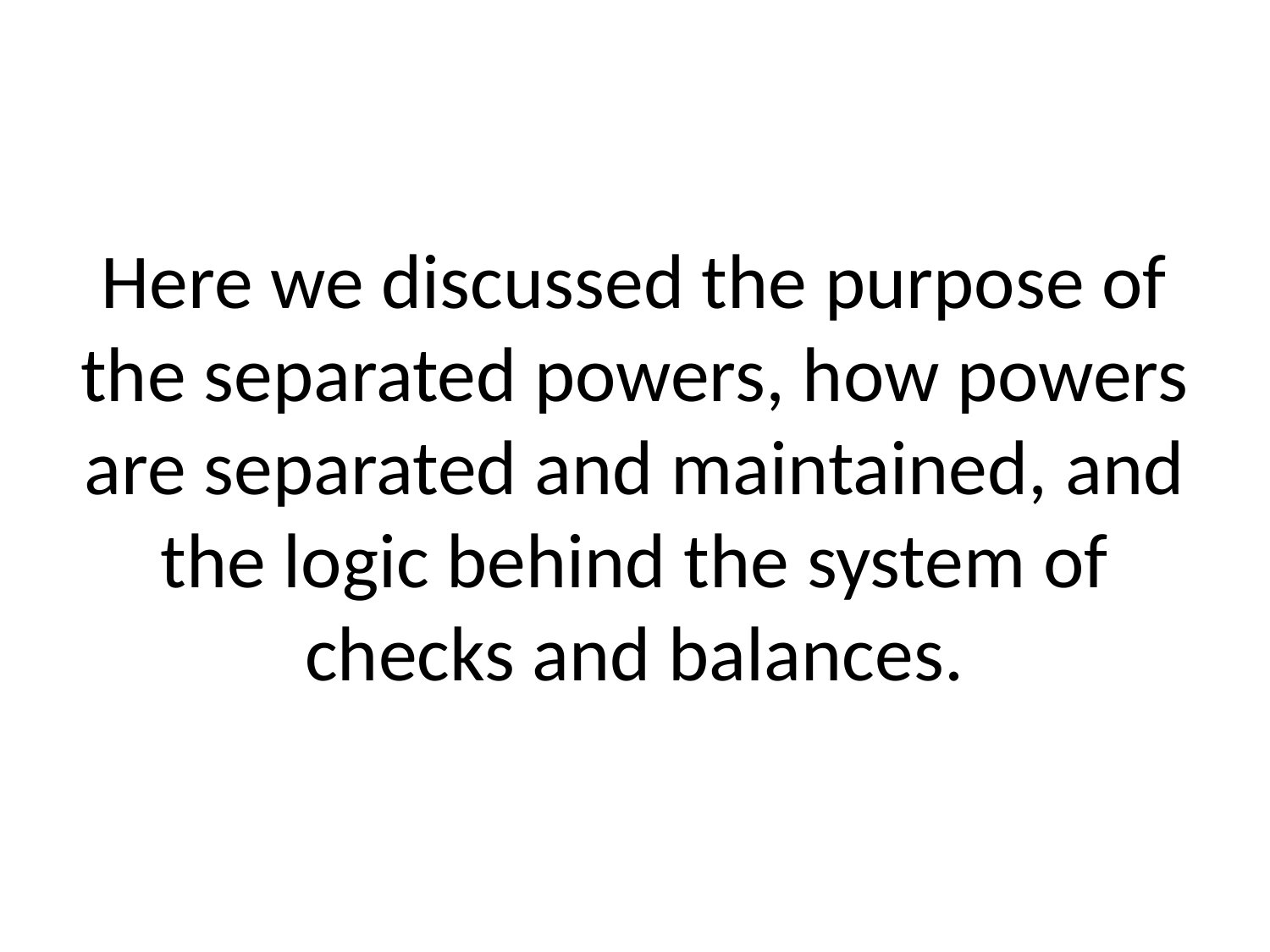

# Here we discussed the purpose of the separated powers, how powers are separated and maintained, and the logic behind the system of checks and balances.